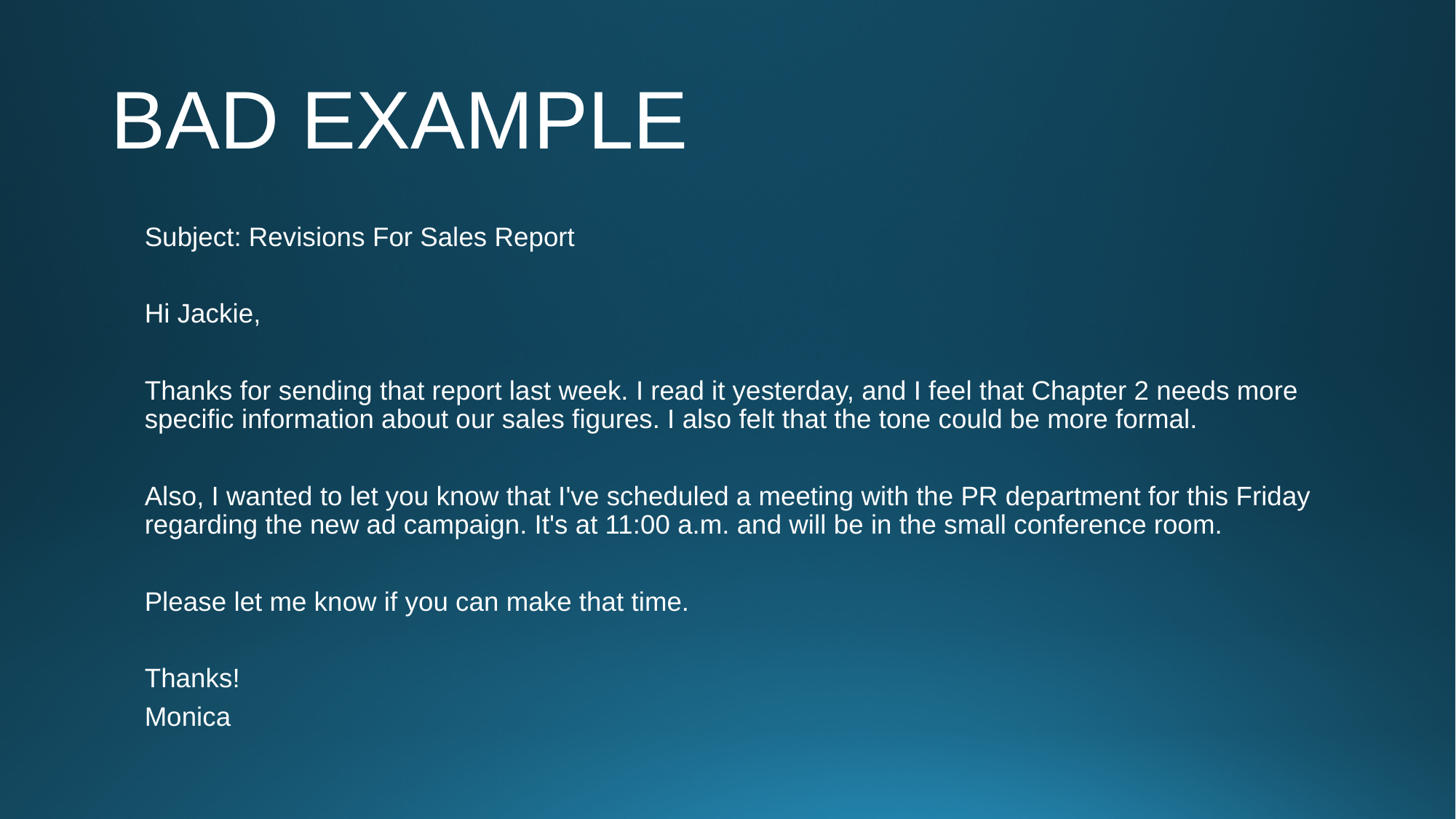

# BAD EXAMPLE
Subject: Revisions For Sales Report

Hi Jackie,

Thanks for sending that report last week. I read it yesterday, and I feel that Chapter 2 needs more specific information about our sales figures. I also felt that the tone could be more formal.

Also, I wanted to let you know that I've scheduled a meeting with the PR department for this Friday regarding the new ad campaign. It's at 11:00 a.m. and will be in the small conference room.

Please let me know if you can make that time.

Thanks!
Monica